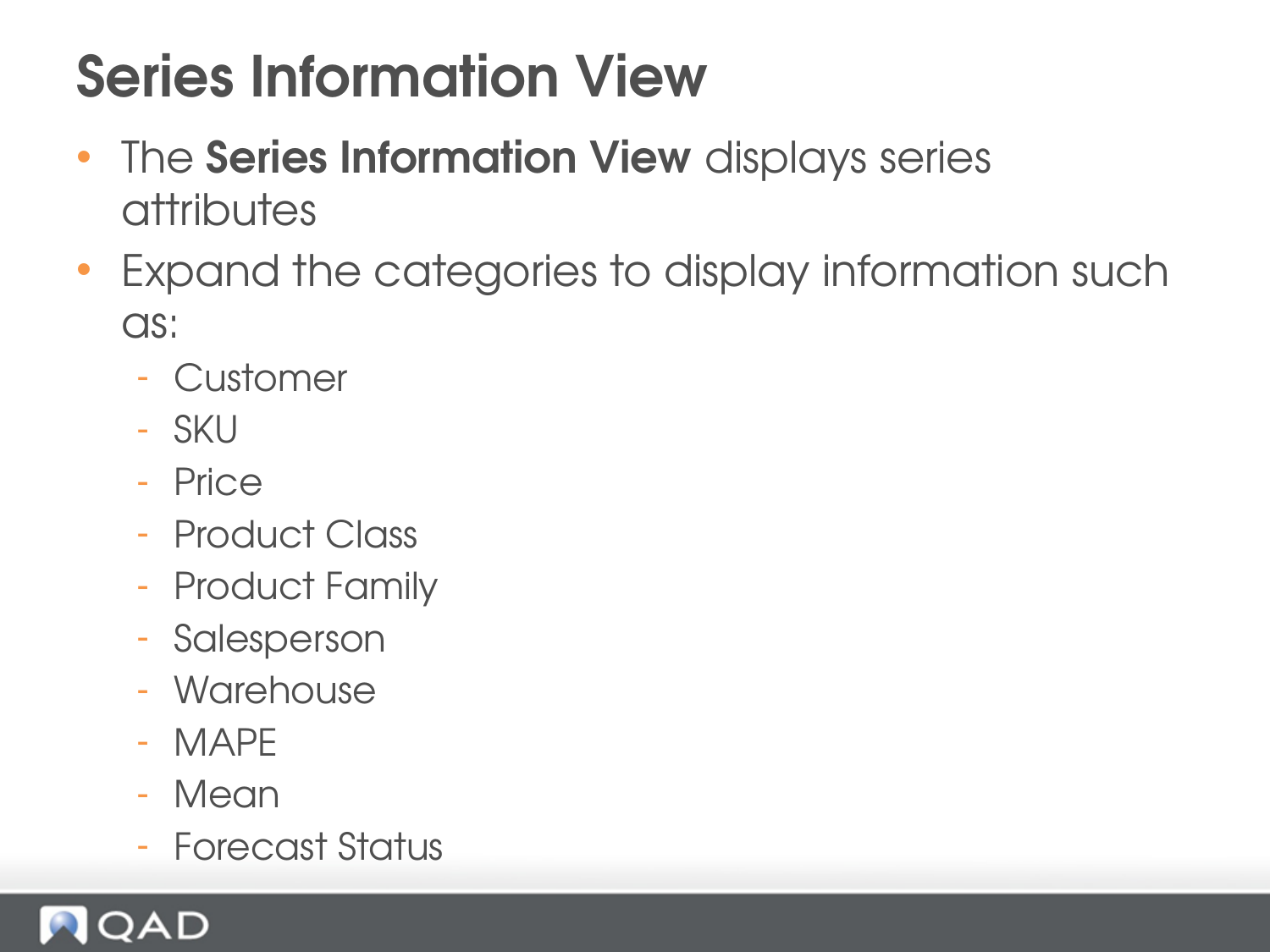

# Series Information View
The Series Information View displays series attributes
Expand the categories to display information such as:
Customer
SKU
Price
Product Class
Product Family
Salesperson
Warehouse
MAPE
Mean
Forecast Status